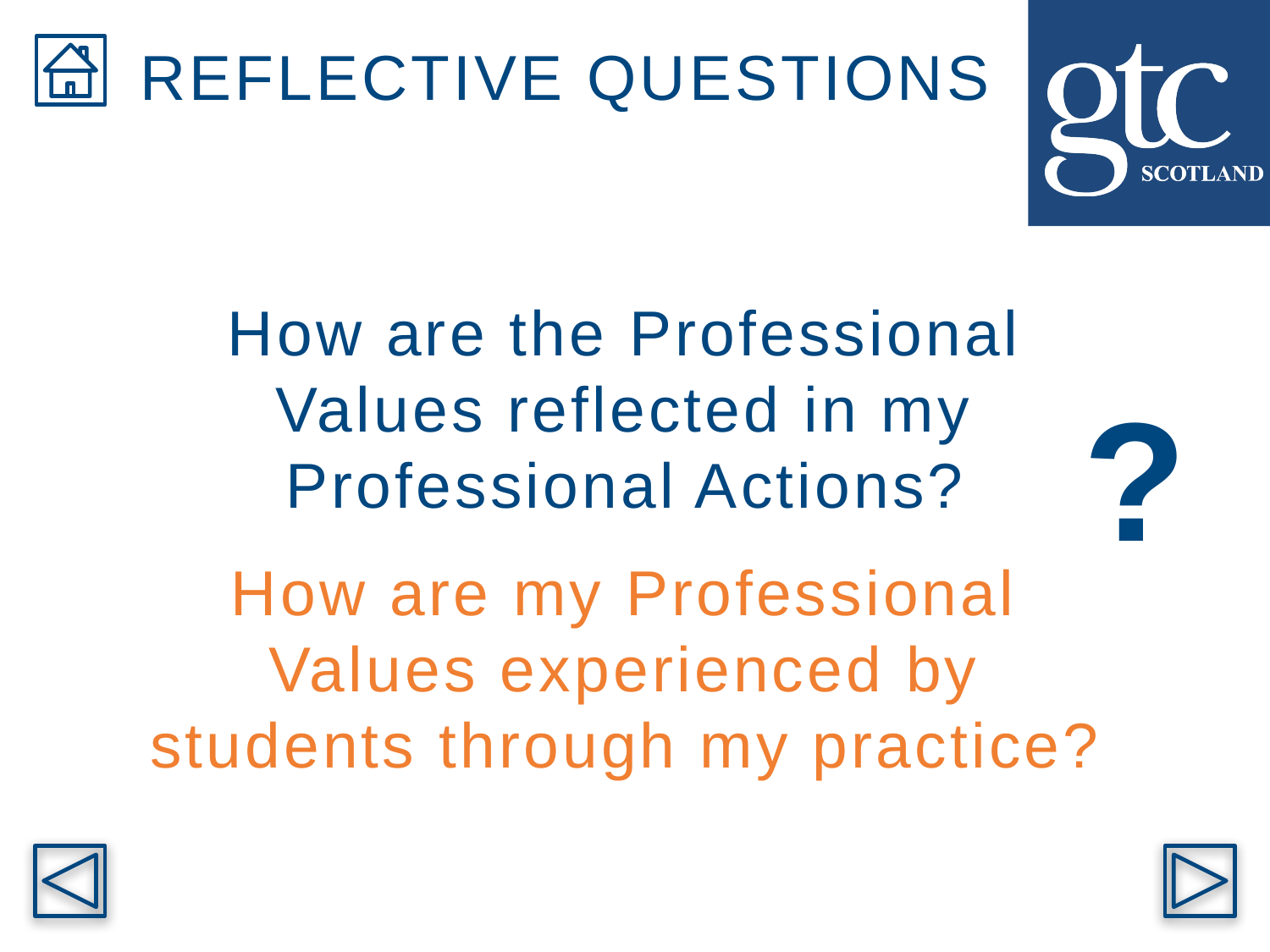

REFLECTIVE QUESTIONS

How are the Professional Values reflected in my Professional Actions?
?
How are my Professional Values experienced by students through my practice?